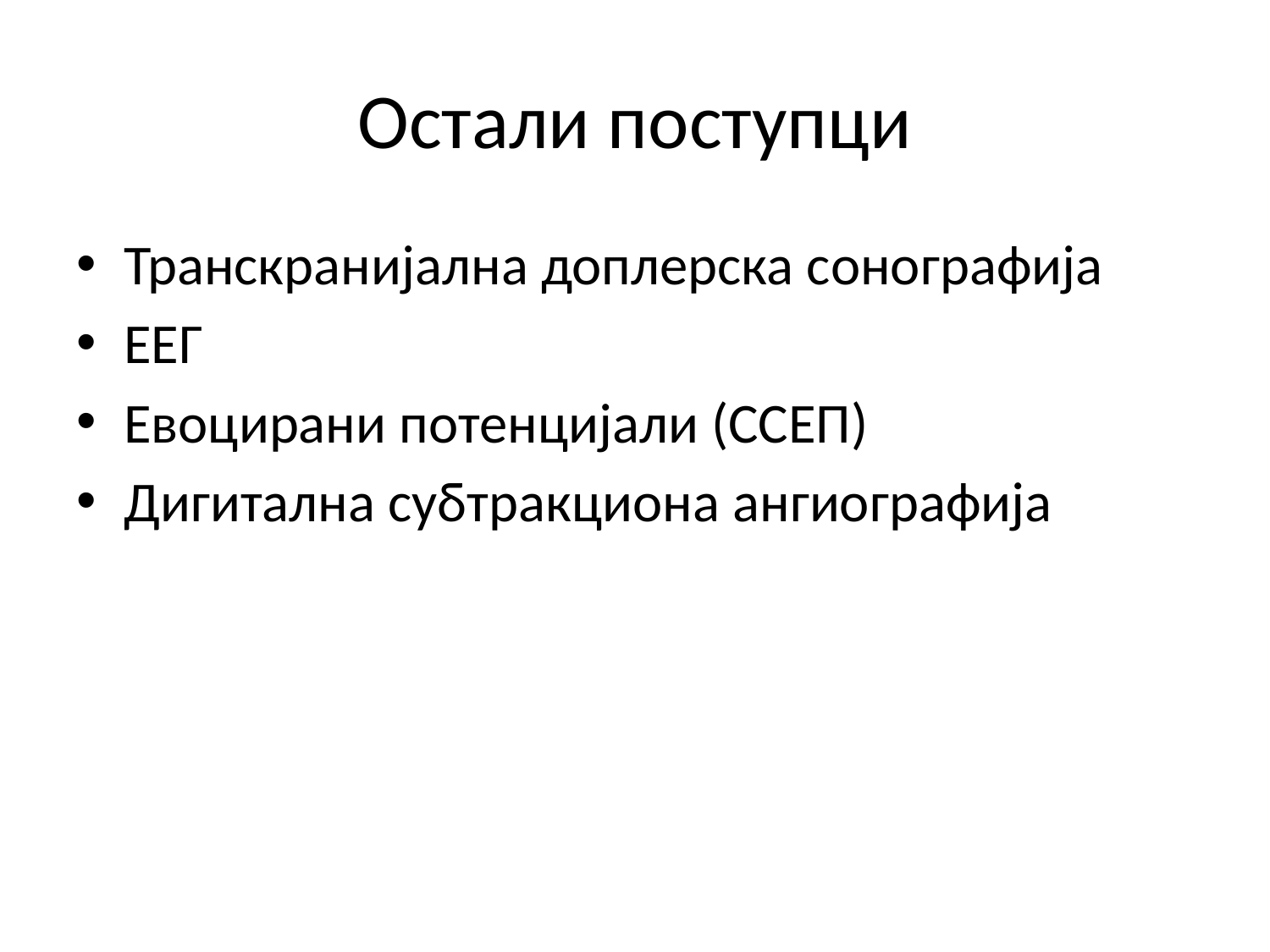

# Остали поступци
Транскранијална доплерска сонографија
ЕЕГ
Евоцирани потенцијали (ССЕП)
Дигитална субтракциона ангиографија